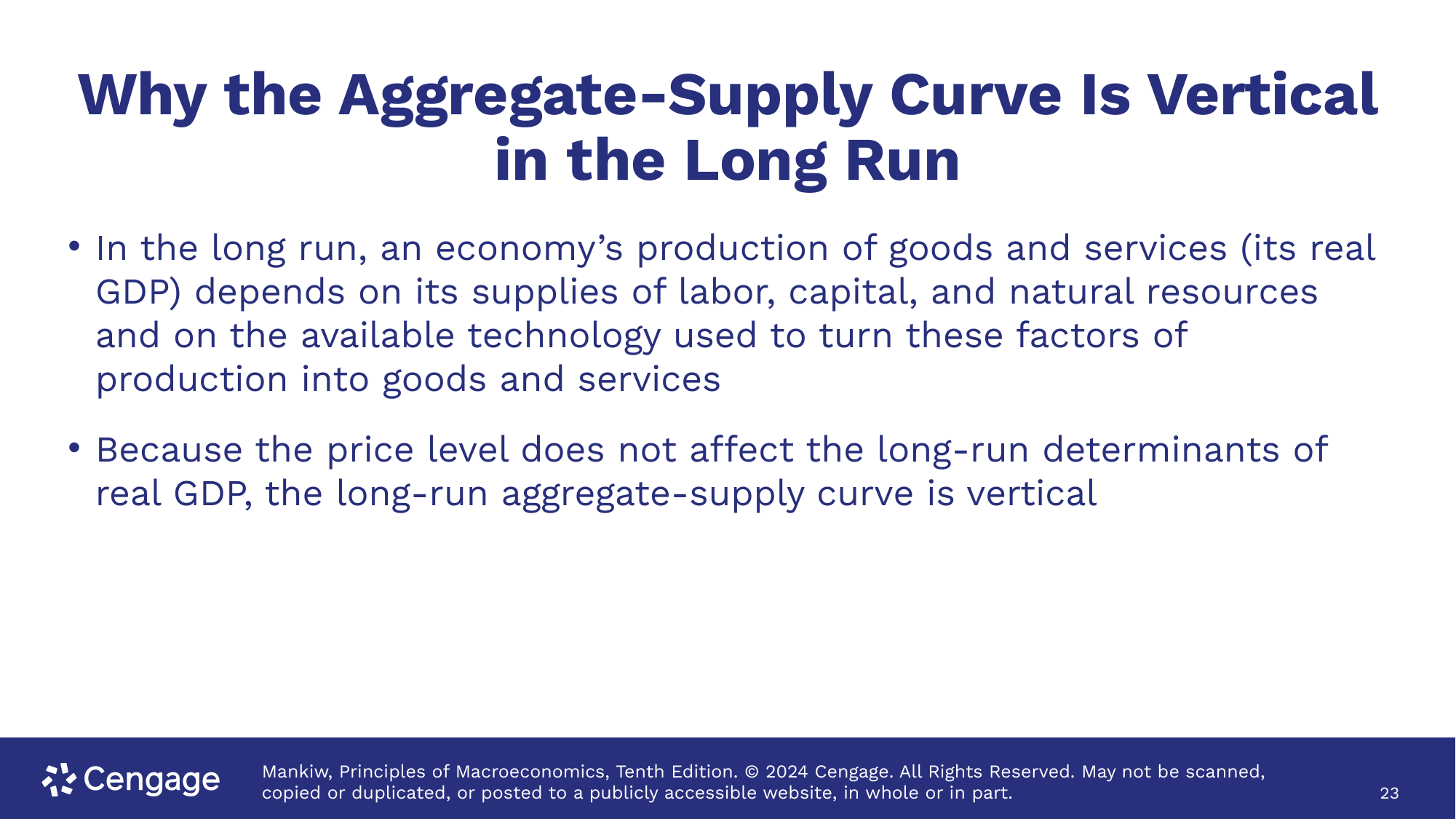

# Why the Aggregate-Supply Curve Is Vertical in the Long Run
In the long run, an economy’s production of goods and services (its real GDP) depends on its supplies of labor, capital, and natural resources and on the available technology used to turn these factors of production into goods and services
Because the price level does not affect the long-run determinants of real GDP, the long-run aggregate-supply curve is vertical